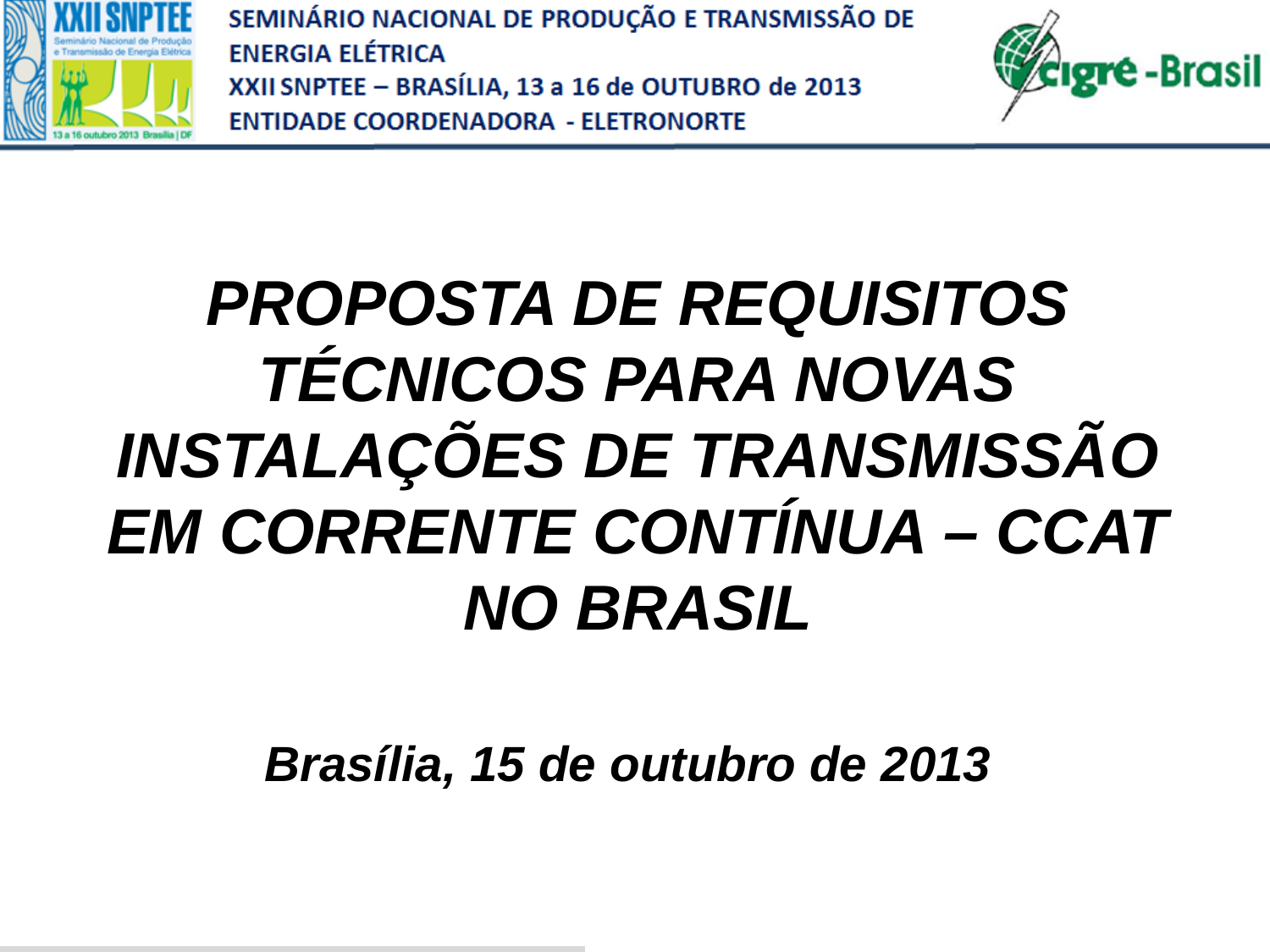

PROPOSTA DE REQUISITOS TÉCNICOS PARA NOVAS INSTALAÇÕES DE TRANSMISSÃO EM CORRENTE CONTÍNUA – CCAT NO BRASIL
Brasília, 15 de outubro de 2013